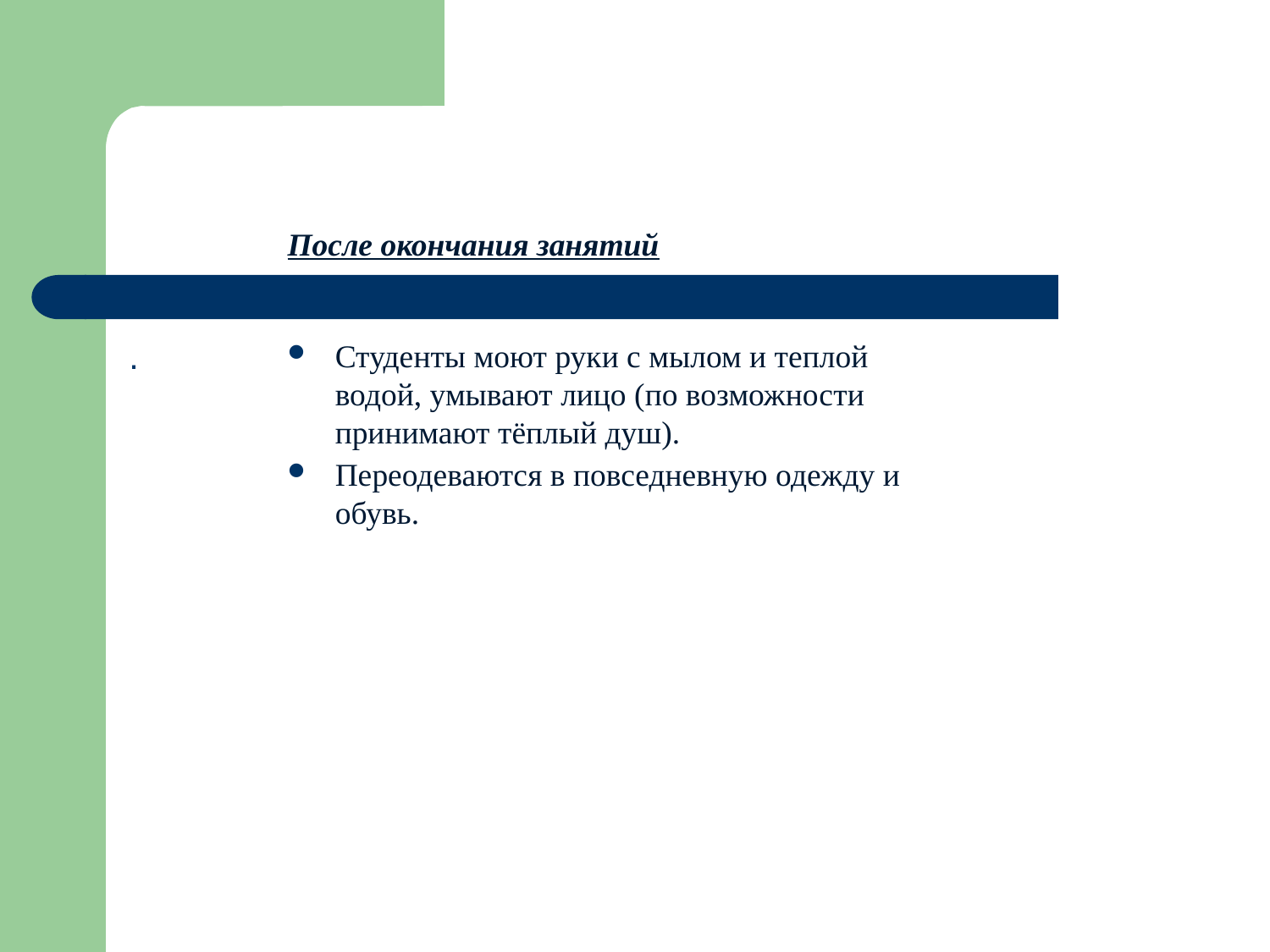

После окончания занятий

Студенты моют руки с мылом и теплой водой, умывают лицо (по возможности принимают тёплый душ).
Переодеваются в повседневную одежду и обувь.
.